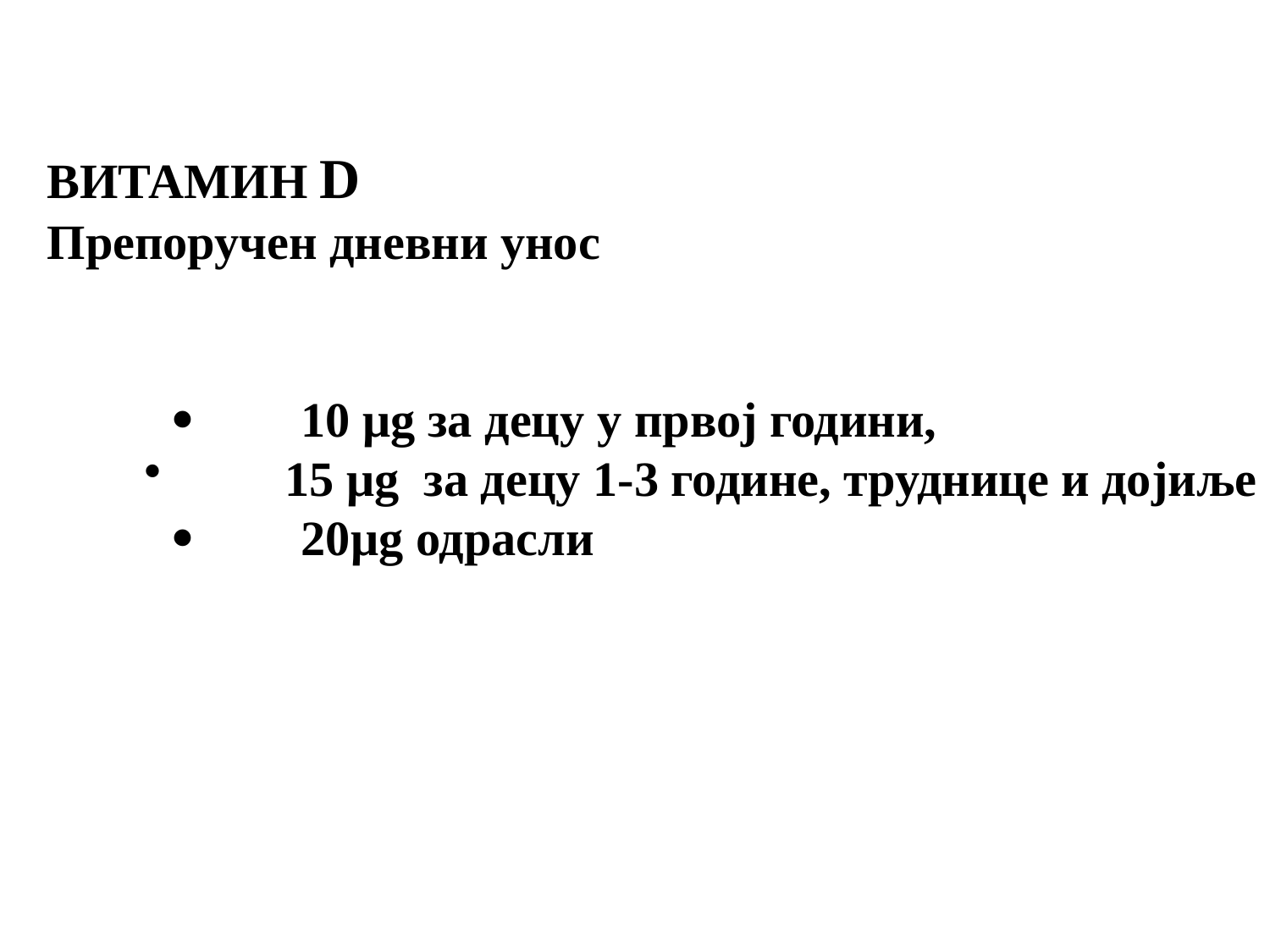

ВИТАМИН D
Препоручен дневни унос

•	10 μg за децу у првој години,
         15 μg  за децу 1-3 године, труднице и дојиље
•	20μg одрасли